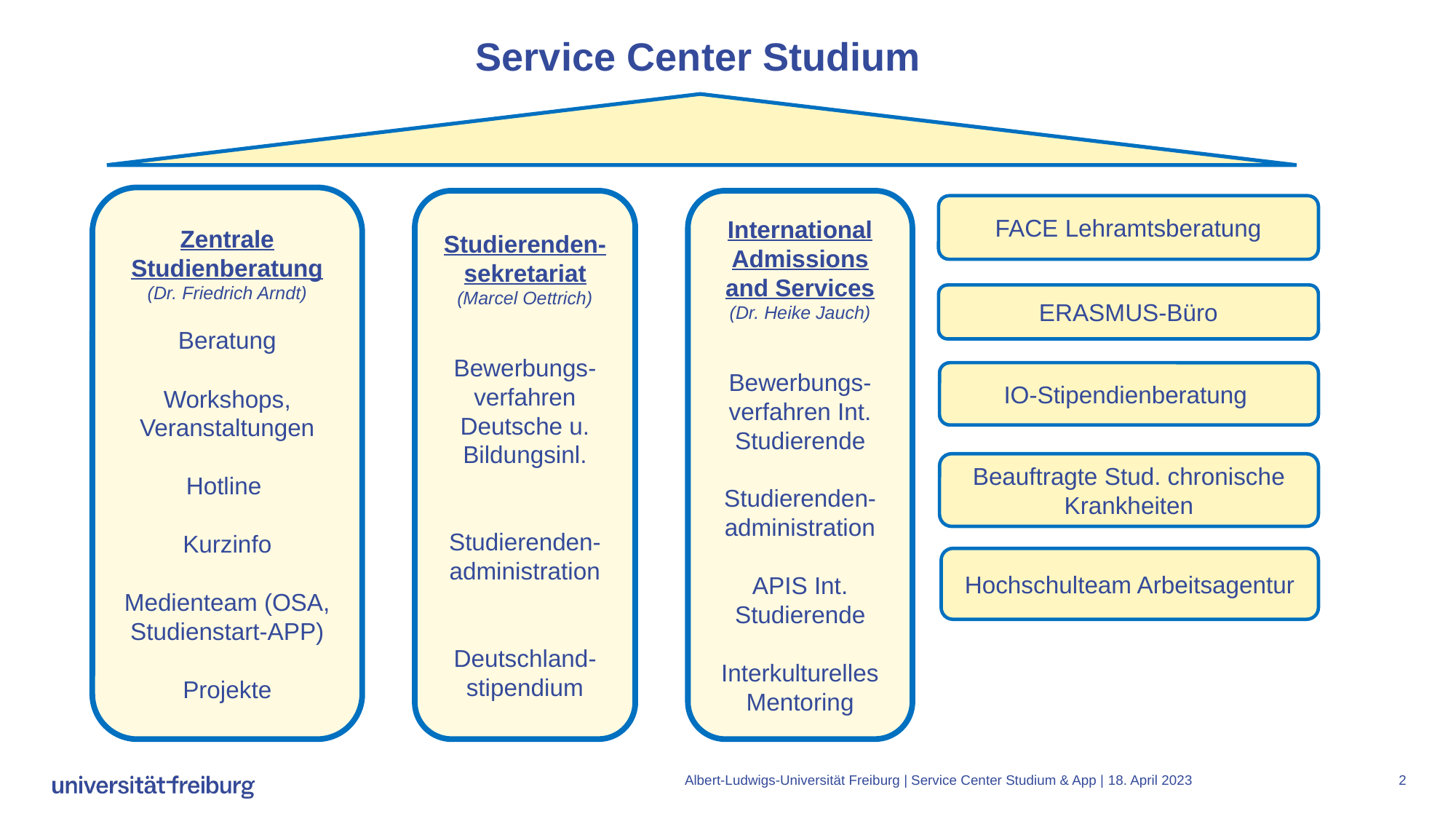

# Service Center Studium

Zentrale Studienberatung
(Dr. Friedrich Arndt)

Beratung

Workshops, Veranstaltungen

Hotline

Kurzinfo

Medienteam (OSA, Studienstart-APP)

Projekte

Studierenden-sekretariat
(Marcel Oettrich)

Bewerbungs- verfahren Deutsche u. Bildungsinl.

Studierenden-administration

Deutschland-stipendium

International Admissions and Services
(Dr. Heike Jauch)

Bewerbungs- verfahren Int. Studierende

Studierenden-administration

APIS Int. Studierende

Interkulturelles Mentoring
FACE Lehramtsberatung
ERASMUS-Büro
IO-Stipendienberatung
Beauftragte Stud. chronische Krankheiten
Hochschulteam Arbeitsagentur
Albert-Ludwigs-Universität Freiburg | Service Center Studium & App |
18. April 2023
2